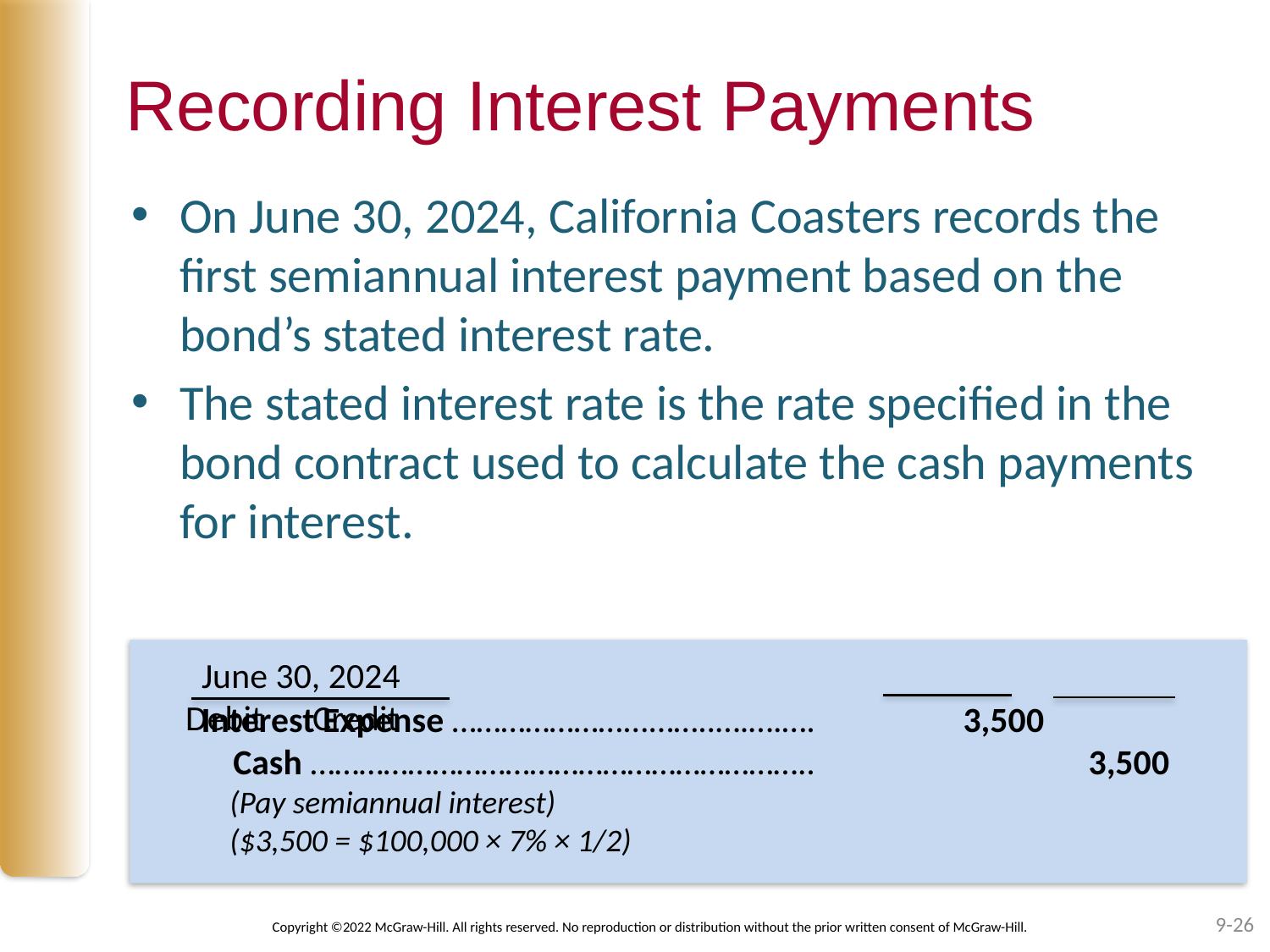

# Recording Interest Payments
On June 30, 2024, California Coasters records the first semiannual interest payment based on the bond’s stated interest rate.
The stated interest rate is the rate specified in the bond contract used to calculate the cash payments for interest.

      June 30, 2024     					                       Debit	    Credit
Interest Expense …………………...……..….….…. 		3,500
    Cash ……………………………………………………..                                  3,500
    (Pay semiannual interest)
    ($3,500 = $100,000 × 7% × 1/2)
9-26
Copyright ©2022 McGraw-Hill. All rights reserved. No reproduction or distribution without the prior written consent of McGraw-Hill.